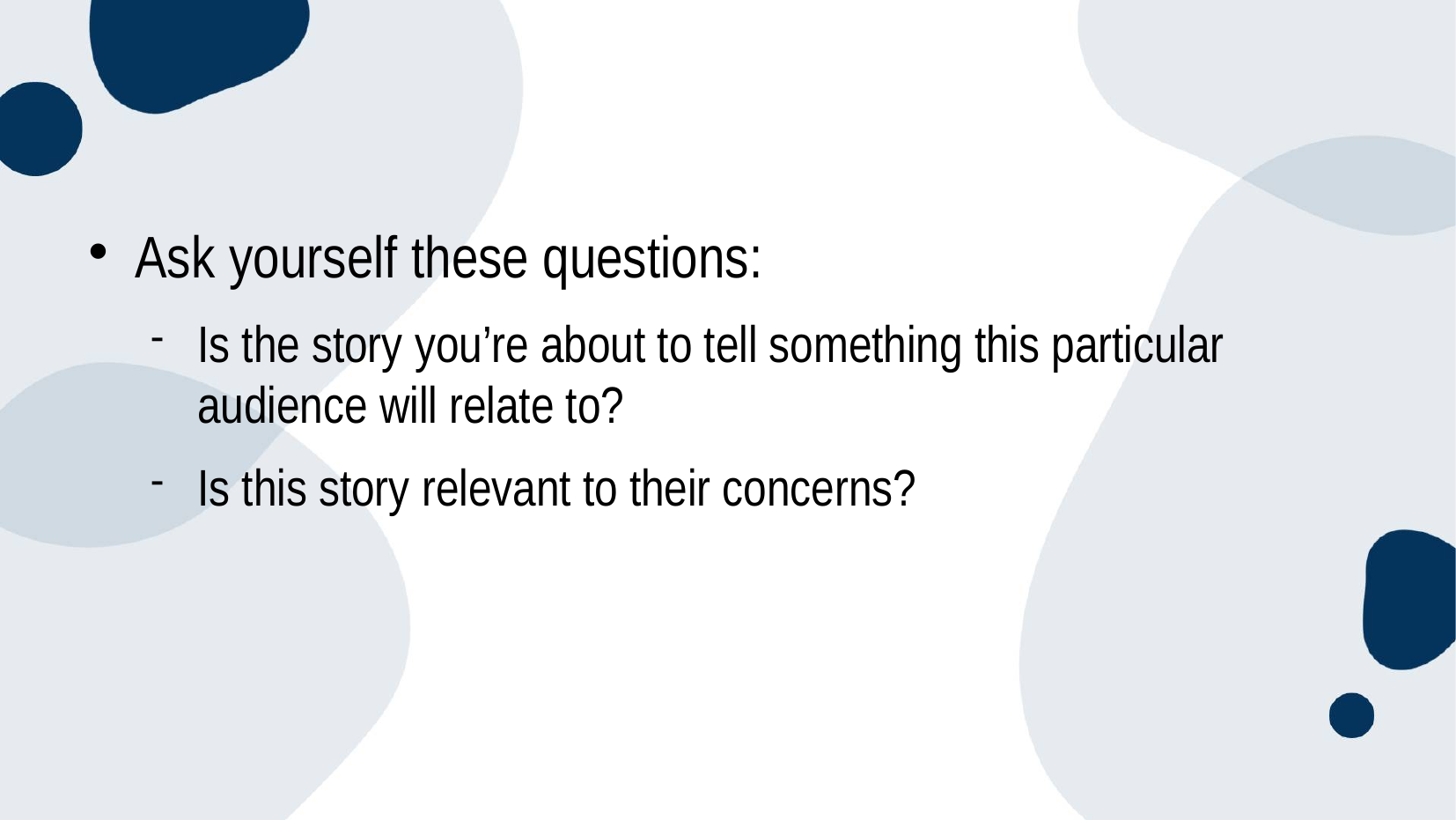

#
Ask yourself these questions:
Is the story you’re about to tell something this particular audience will relate to?
Is this story relevant to their concerns?